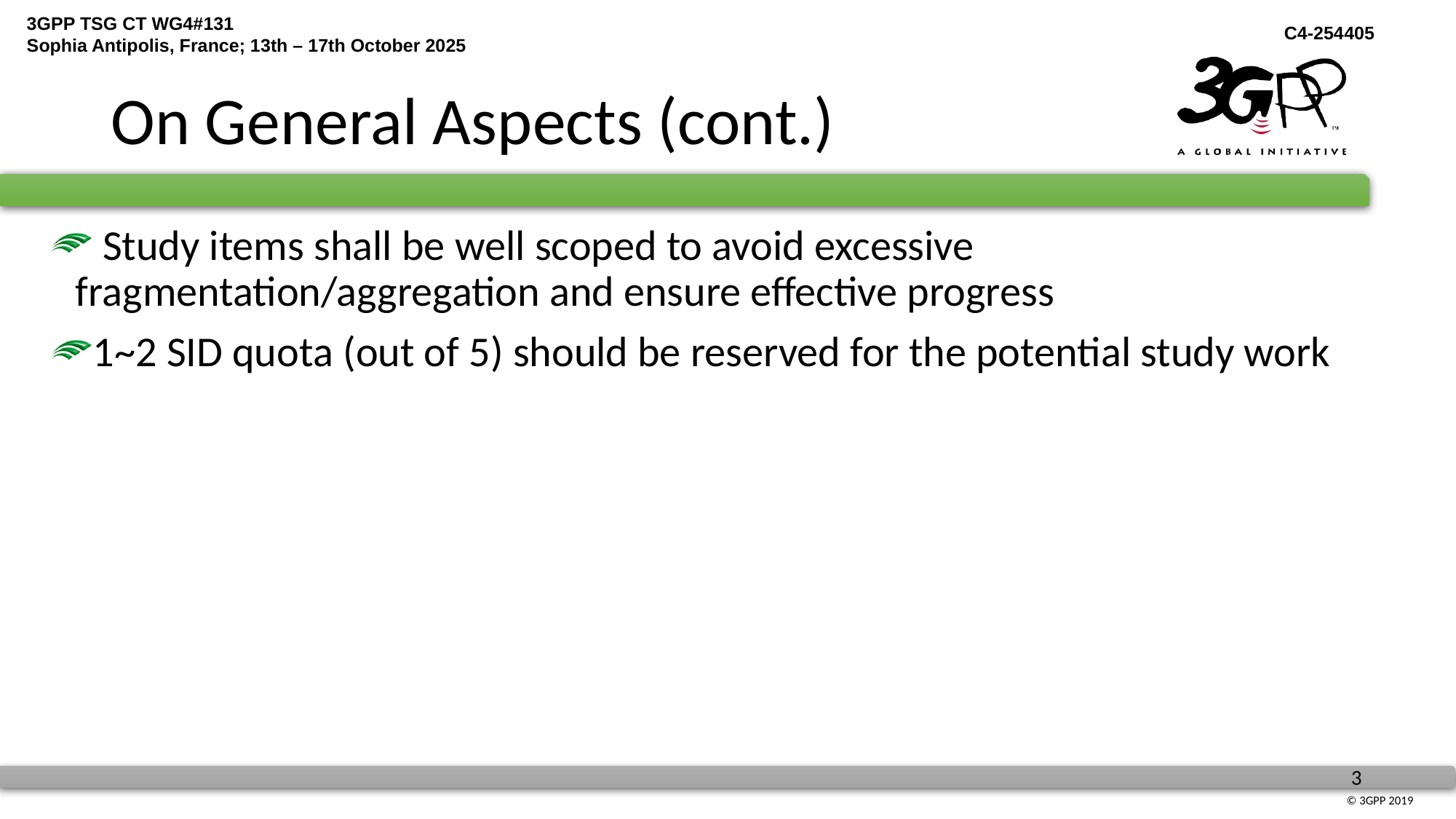

# On General Aspects (cont.)
 Study items shall be well scoped to avoid excessive fragmentation/aggregation and ensure effective progress
1~2 SID quota (out of 5) should be reserved for the potential study work